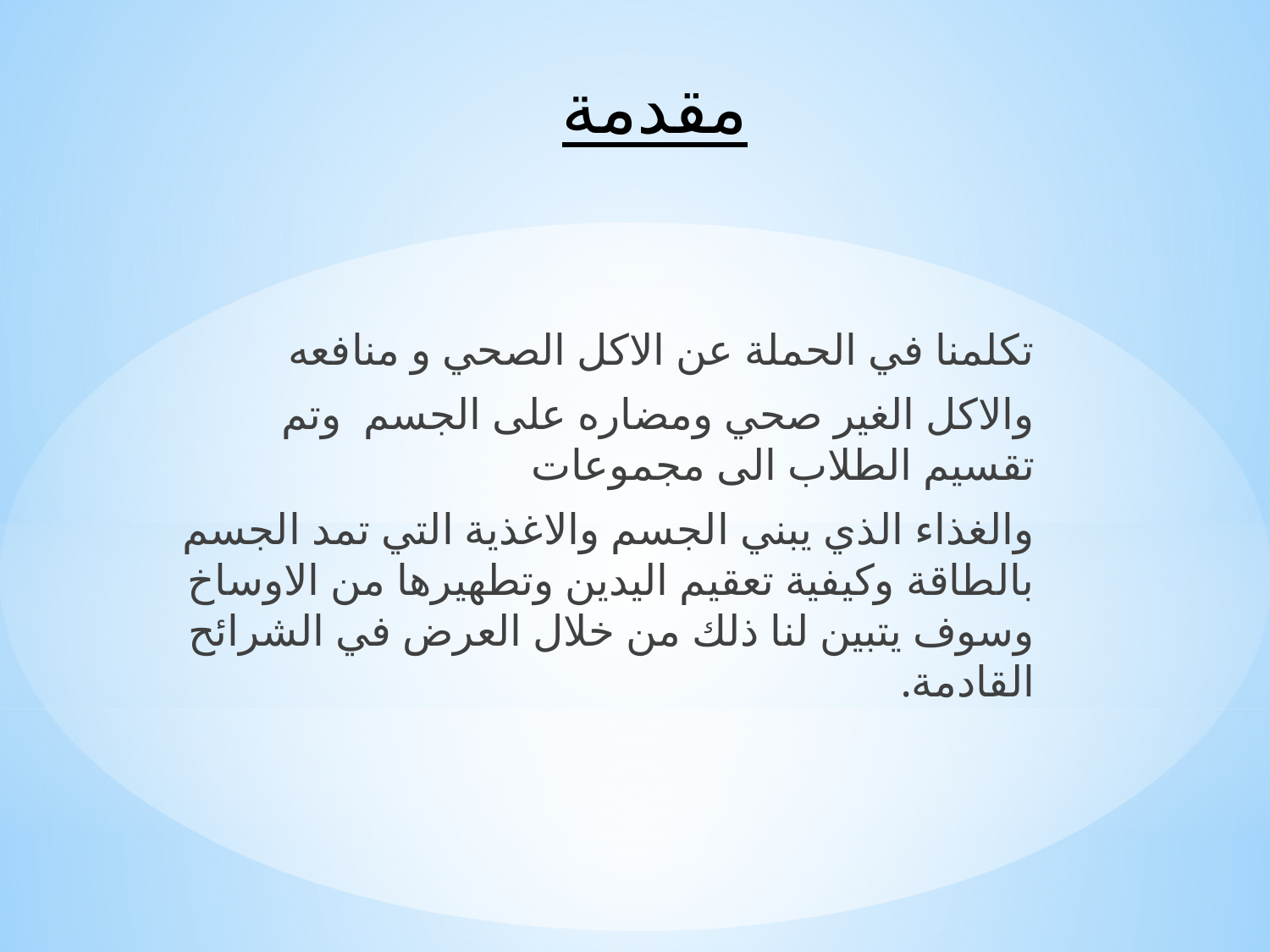

مقدمة
تكلمنا في الحملة عن الاكل الصحي و منافعه
والاكل الغير صحي ومضاره على الجسم  وتم تقسيم الطلاب الى مجموعات
والغذاء الذي يبني الجسم والاغذية التي تمد الجسم بالطاقة وكيفية تعقيم اليدين وتطهيرها من الاوساخ وسوف يتبين لنا ذلك من خلال العرض في الشرائح القادمة.